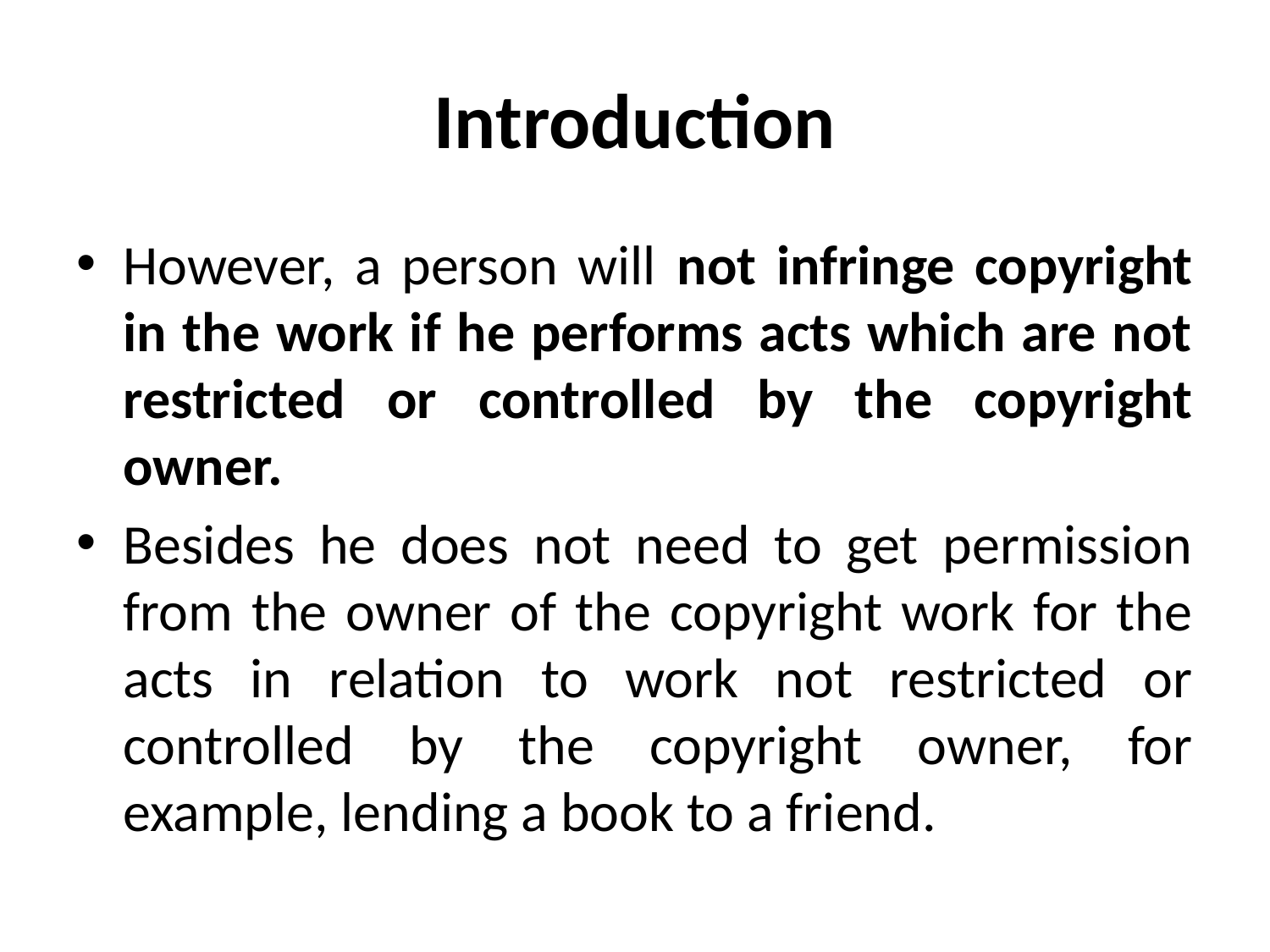

# Introduction
However, a person will not infringe copyright in the work if he performs acts which are not restricted or controlled by the copyright owner.
Besides he does not need to get permission from the owner of the copyright work for the acts in relation to work not restricted or controlled by the copyright owner, for example, lending a book to a friend.